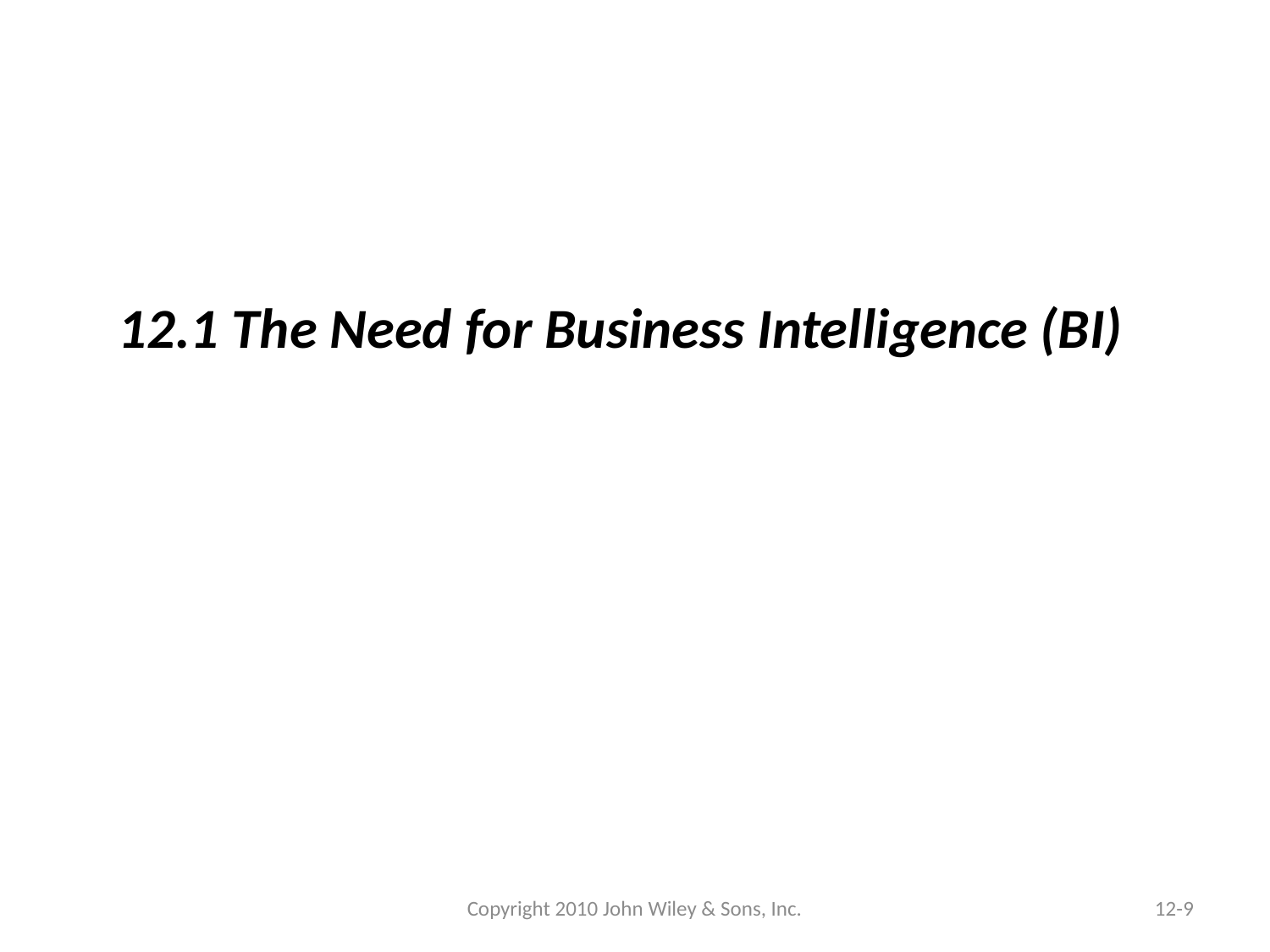

12.1 The Need for Business Intelligence (BI)
Copyright 2010 John Wiley & Sons, Inc.
12-9